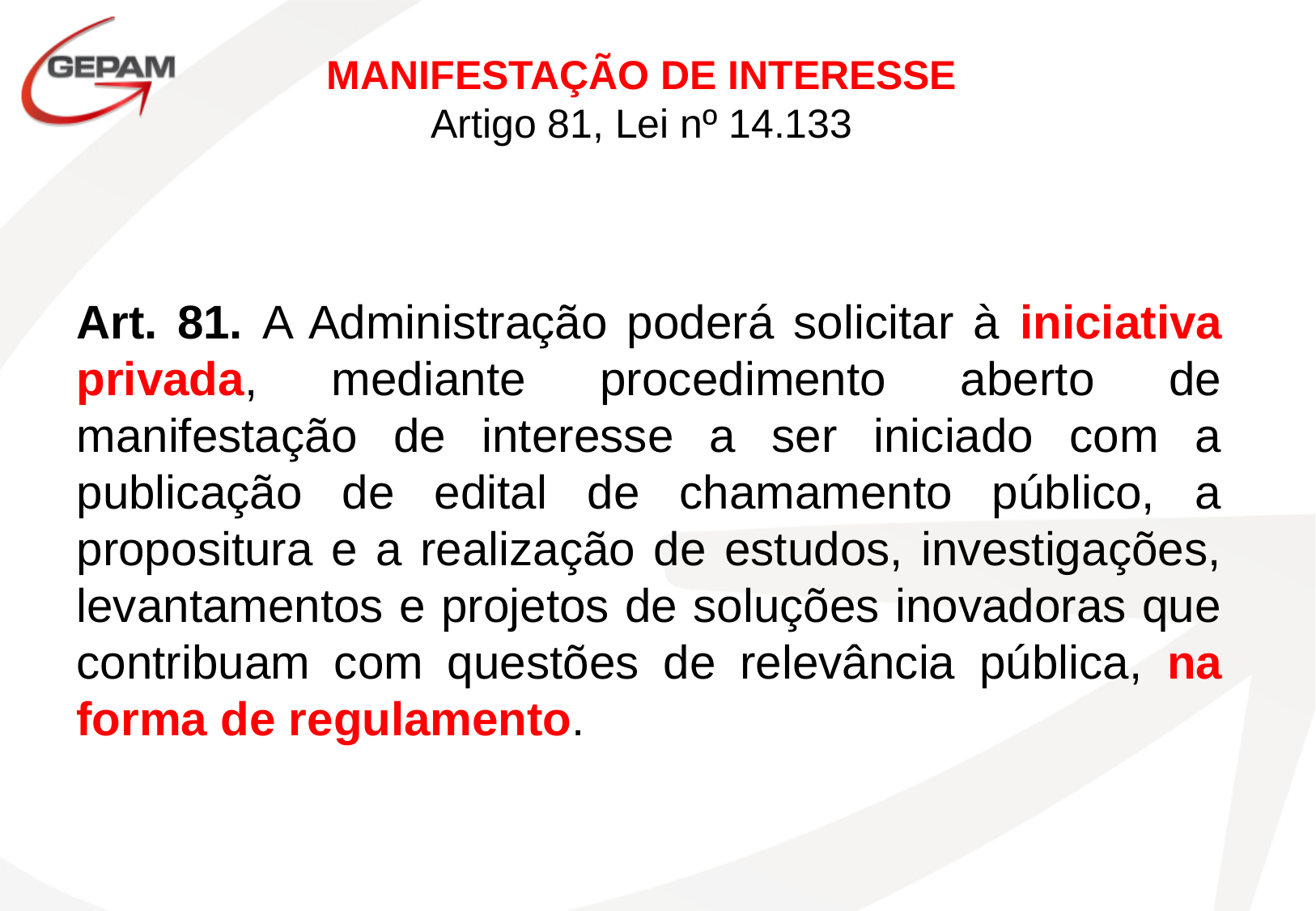

MANIFESTAÇÃO DE INTERESSE
Artigo 81, Lei nº 14.133

Art. 81. A Administração poderá solicitar à iniciativa privada, mediante procedimento aberto de manifestação de interesse a ser iniciado com a publicação de edital de chamamento público, a propositura e a realização de estudos, investigações, levantamentos e projetos de soluções inovadoras que contribuam com questões de relevância pública, na forma de regulamento.